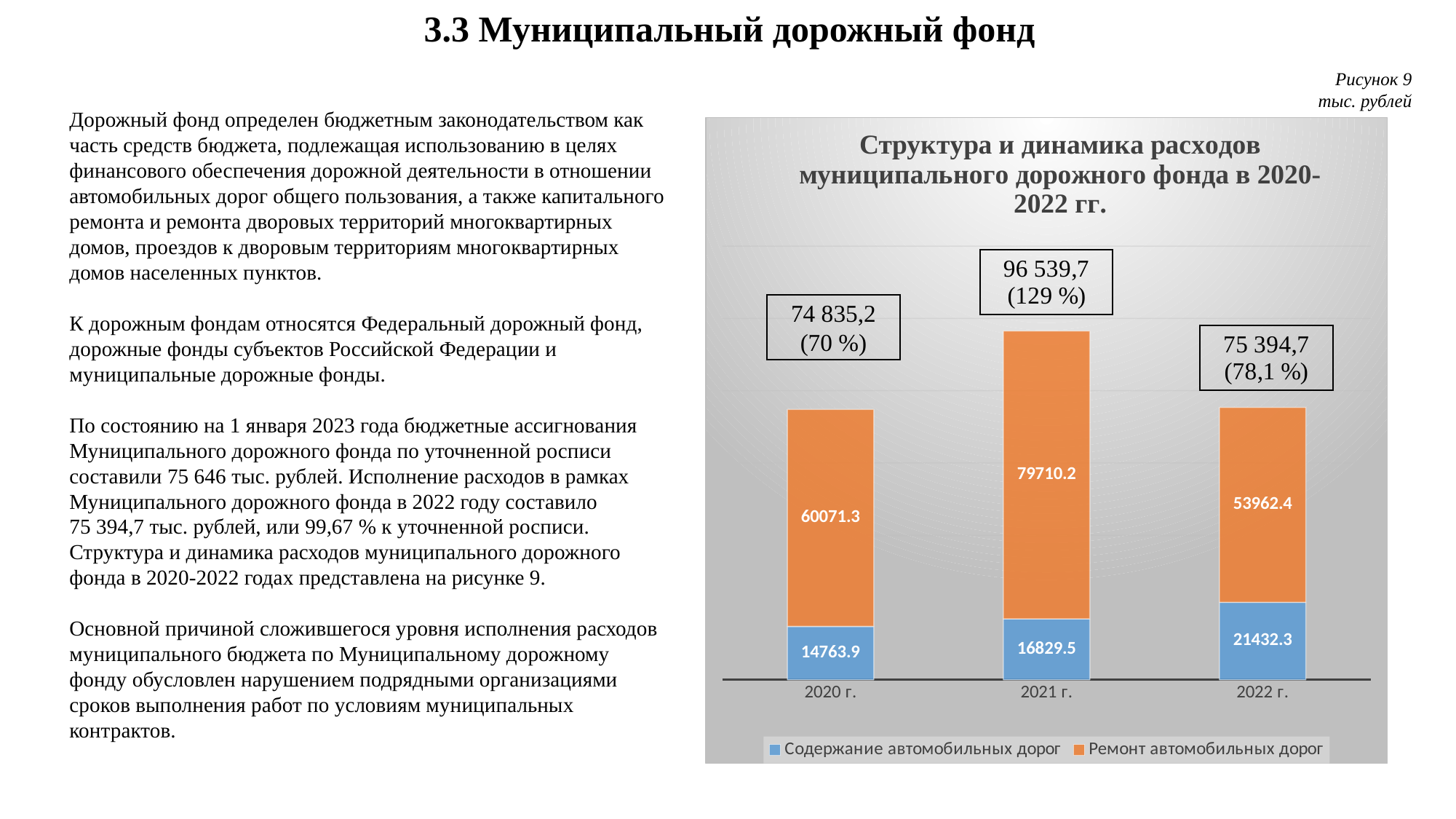

# 3.3 Муниципальный дорожный фонд
Рисунок 9
тыс. рублей
Дорожный фонд определен бюджетным законодательством как часть средств бюджета, подлежащая использованию в целях финансового обеспечения дорожной деятельности в отношении автомобильных дорог общего пользования, а также капитального ремонта и ремонта дворовых территорий многоквартирных домов, проездов к дворовым территориям многоквартирных домов населенных пунктов.

К дорожным фондам относятся Федеральный дорожный фонд, дорожные фонды субъектов Российской Федерации и муниципальные дорожные фонды.

По состоянию на 1 января 2023 года бюджетные ассигнования Муниципального дорожного фонда по уточненной росписи составили 75 646 тыс. рублей. Исполнение расходов в рамках Муниципального дорожного фонда в 2022 году составило
75 394,7 тыс. рублей, или 99,67 % к уточненной росписи. Структура и динамика расходов муниципального дорожного фонда в 2020-2022 годах представлена на рисунке 9.

Основной причиной сложившегося уровня исполнения расходов муниципального бюджета по Муниципальному дорожному фонду обусловлен нарушением подрядными организациями сроков выполнения работ по условиям муниципальных контрактов.

### Chart: Структура и динамика расходов муниципального дорожного фонда в 2020-2022 гг.

| Category | Содержание автомобильных дорог | Ремонт автомобильных дорог |
|---|---|---|
| 2020 г. | 14763.9 | 60071.3 |
| 2021 г. | 16829.5 | 79710.2 |
| 2022 г. | 21432.3 | 53962.4 |
74 835,2
(70 %)